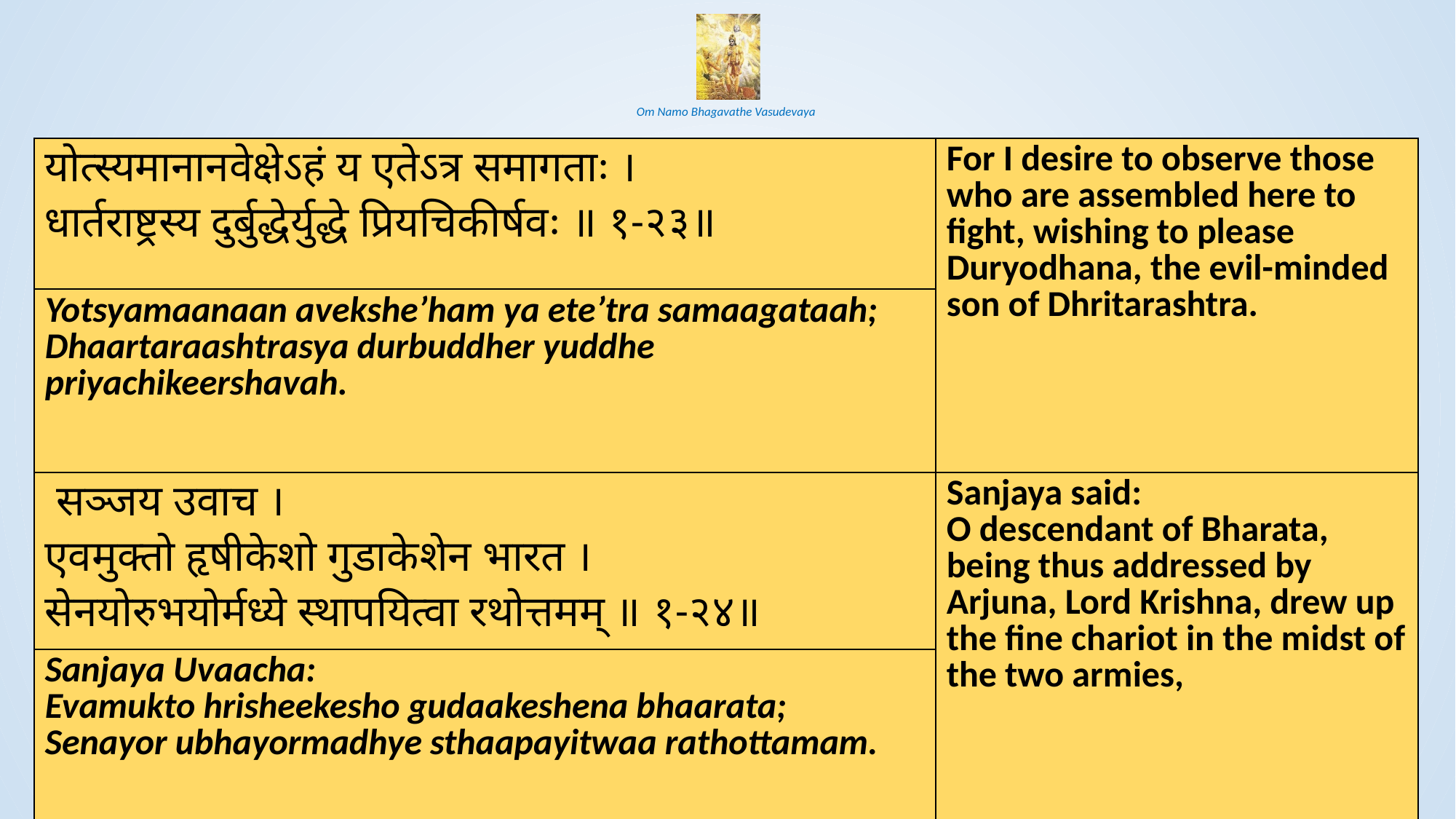

# Om Namo Bhagavathe Vasudevaya
| योत्स्यमानानवेक्षेऽहं य एतेऽत्र समागताः । धार्तराष्ट्रस्य दुर्बुद्धेर्युद्धे प्रियचिकीर्षवः ॥ १-२३॥ | For I desire to observe those who are assembled here to fight, wishing to please Duryodhana, the evil-minded son of Dhritarashtra. |
| --- | --- |
| Yotsyamaanaan avekshe’ham ya ete’tra samaagataah; Dhaartaraashtrasya durbuddher yuddhe priyachikeershavah. |  |
| सञ्जय उवाच । एवमुक्तो हृषीकेशो गुडाकेशेन भारत । सेनयोरुभयोर्मध्ये स्थापयित्वा रथोत्तमम् ॥ १-२४॥ | Sanjaya said: O descendant of Bharata, being thus addressed by Arjuna, Lord Krishna, drew up the fine chariot in the midst of the two armies, |
| --- | --- |
| Sanjaya Uvaacha: Evamukto hrisheekesho gudaakeshena bhaarata; Senayor ubhayormadhye sthaapayitwaa rathottamam. |  |